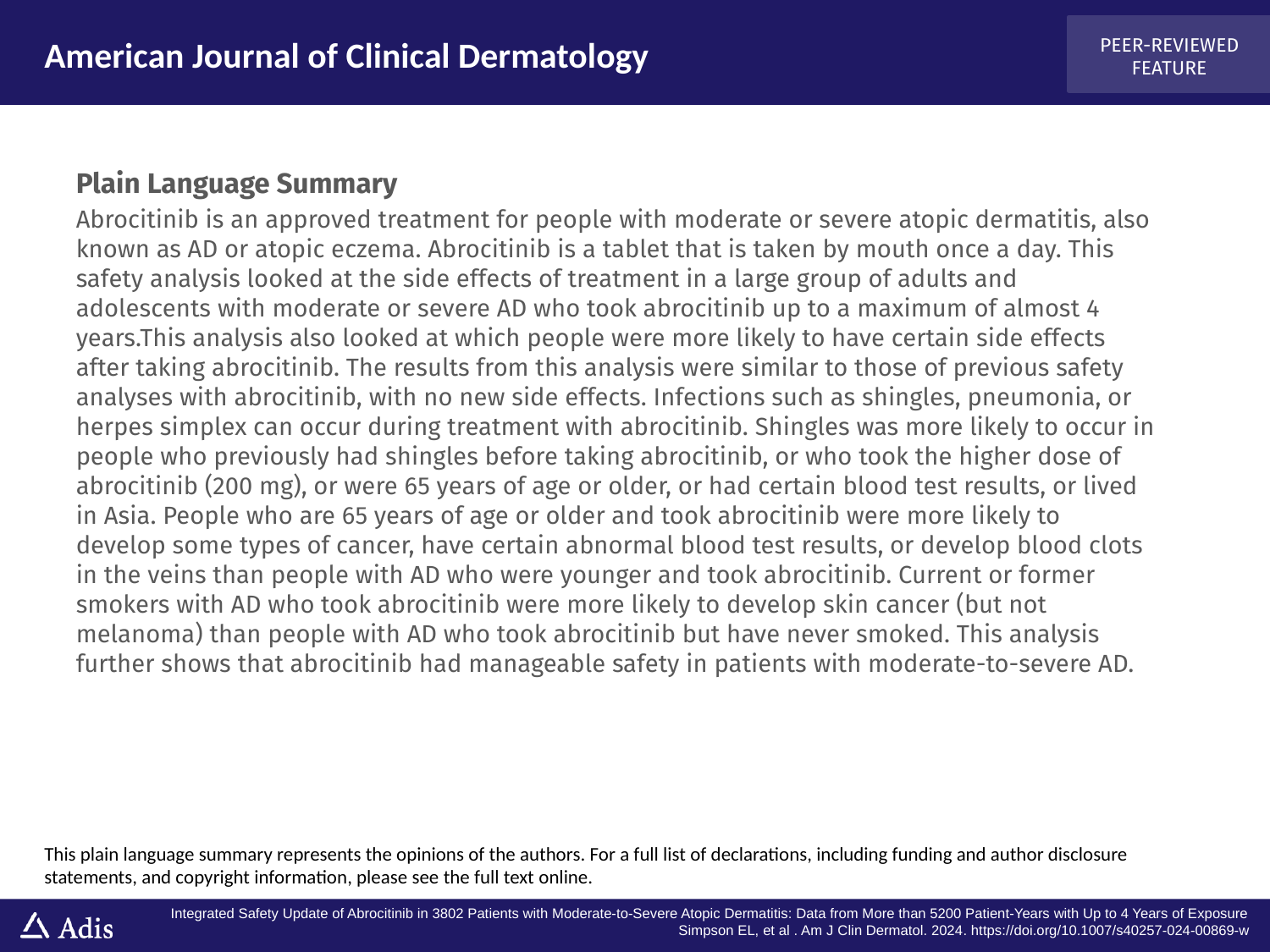

Plain Language Summary
Abrocitinib is an approved treatment for people with moderate or severe atopic dermatitis, also known as AD or atopic eczema. Abrocitinib is a tablet that is taken by mouth once a day. This safety analysis looked at the side effects of treatment in a large group of adults and adolescents with moderate or severe AD who took abrocitinib up to a maximum of almost 4 years.This analysis also looked at which people were more likely to have certain side effects after taking abrocitinib. The results from this analysis were similar to those of previous safety analyses with abrocitinib, with no new side effects. Infections such as shingles, pneumonia, or herpes simplex can occur during treatment with abrocitinib. Shingles was more likely to occur in people who previously had shingles before taking abrocitinib, or who took the higher dose of abrocitinib (200 mg), or were 65 years of age or older, or had certain blood test results, or lived in Asia. People who are 65 years of age or older and took abrocitinib were more likely to develop some types of cancer, have certain abnormal blood test results, or develop blood clots in the veins than people with AD who were younger and took abrocitinib. Current or former smokers with AD who took abrocitinib were more likely to develop skin cancer (but not melanoma) than people with AD who took abrocitinib but have never smoked. This analysis further shows that abrocitinib had manageable safety in patients with moderate-to-severe AD.
This plain language summary represents the opinions of the authors. For a full list of declarations, including funding and author disclosure statements, and copyright information, please see the full text online.
Integrated Safety Update of Abrocitinib in 3802 Patients with Moderate‑to‑Severe Atopic Dermatitis: Data from More than 5200 Patient‑Years with Up to 4 Years of Exposure
Simpson EL, et al . Am J Clin Dermatol. 2024. https://doi.org/10.1007/s40257-024-00869-w